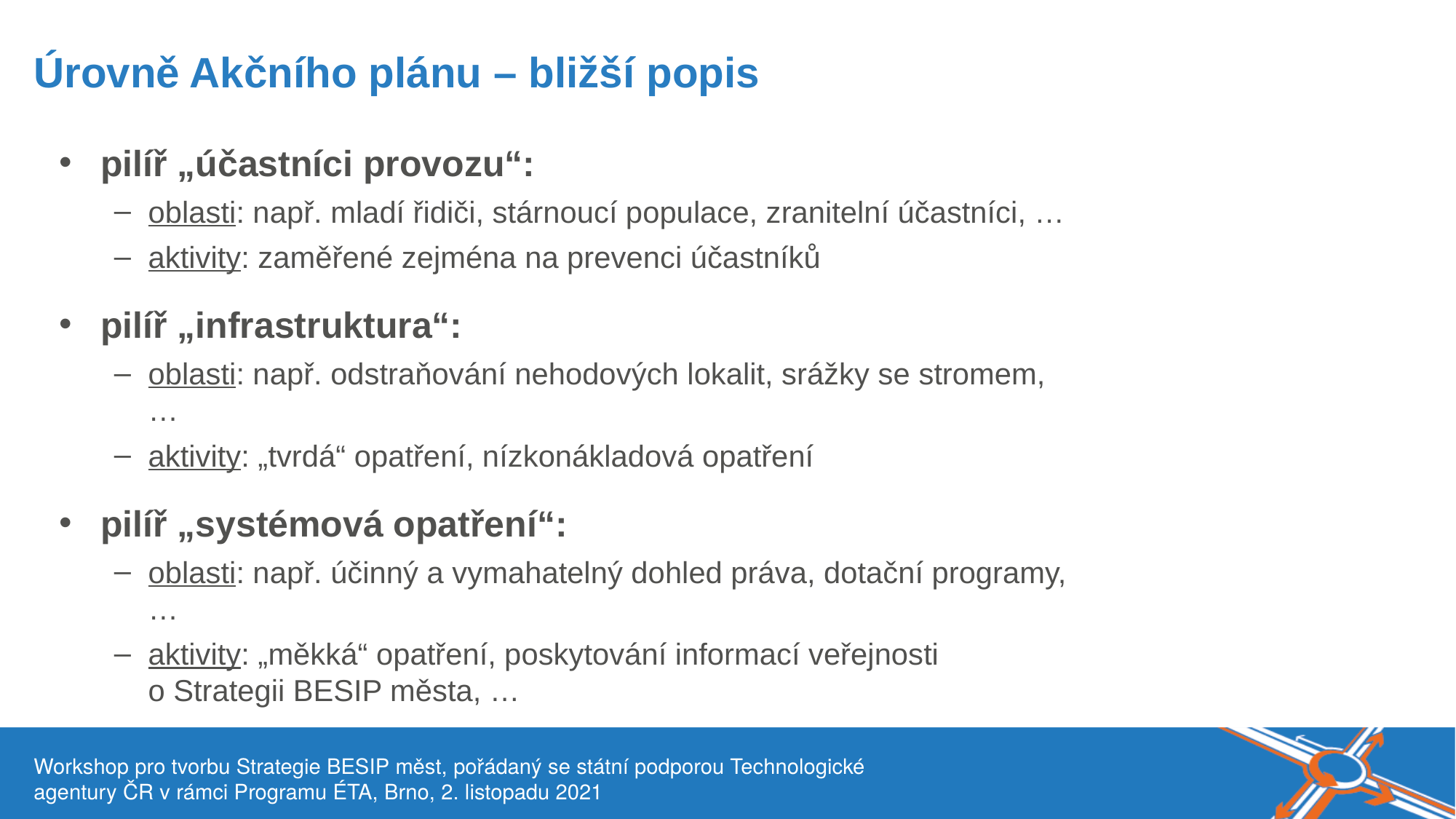

Úrovně Akčního plánu – bližší popis
pilíř „účastníci provozu“:
oblasti: např. mladí řidiči, stárnoucí populace, zranitelní účastníci, …
aktivity: zaměřené zejména na prevenci účastníků
pilíř „infrastruktura“:
oblasti: např. odstraňování nehodových lokalit, srážky se stromem, …
aktivity: „tvrdá“ opatření, nízkonákladová opatření
pilíř „systémová opatření“:
oblasti: např. účinný a vymahatelný dohled práva, dotační programy, …
aktivity: „měkká“ opatření, poskytování informací veřejnosti o Strategii BESIP města, …
Workshop pro tvorbu Strategie BESIP měst, pořádaný se státní podporou Technologické agentury ČR v rámci Programu ÉTA, Brno, 2. listopadu 2021